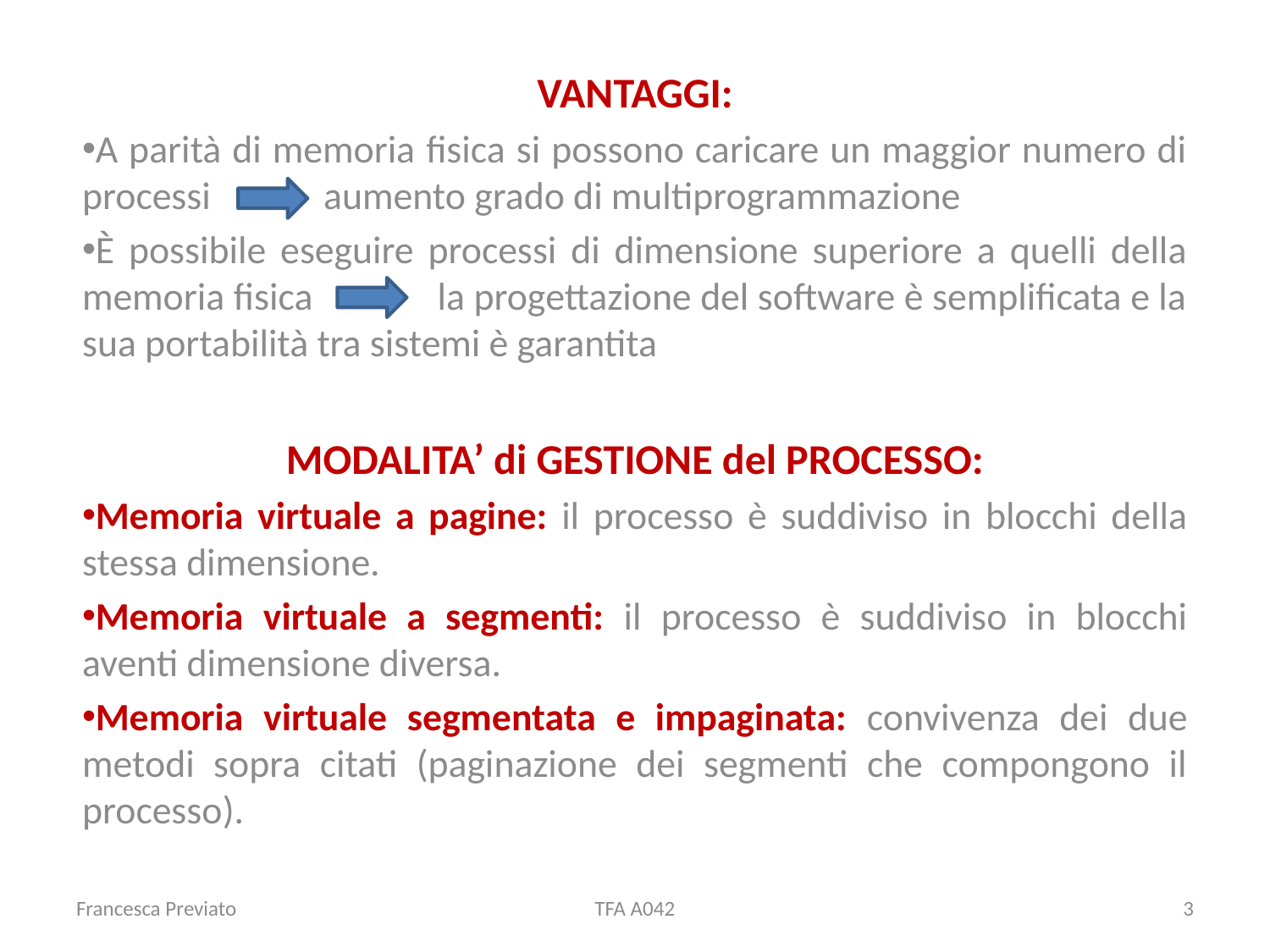

VANTAGGI:
A parità di memoria fisica si possono caricare un maggior numero di processi             aumento grado di multiprogrammazione
È possibile eseguire processi di dimensione superiore a quelli della memoria fisica              la progettazione del software è semplificata e la sua portabilità tra sistemi è garantita

MODALITA’ di GESTIONE del PROCESSO:
Memoria virtuale a pagine: il processo è suddiviso in blocchi della stessa dimensione.
Memoria virtuale a segmenti: il processo è suddiviso in blocchi aventi dimensione diversa.
Memoria virtuale segmentata e impaginata: convivenza dei due metodi sopra citati (paginazione dei segmenti che compongono il processo).

Francesca Previato
TFA A042
3